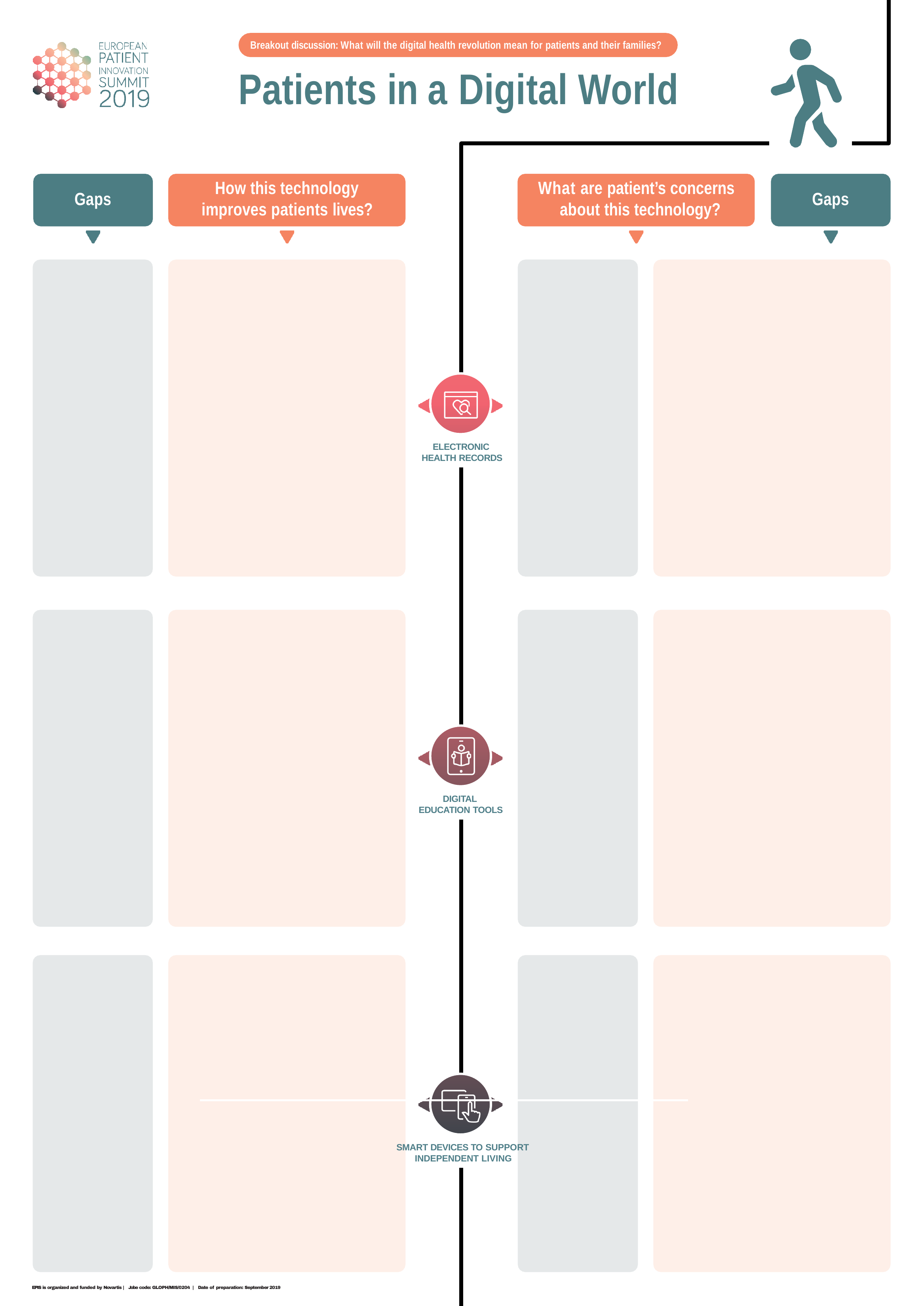

Breakout discussion: What will the digital health revolution mean for patients and their families?

# Patients in a Digital World

How this technology  improves patients lives?
What are patient’s concerns  about this technology?
Gaps
Gaps

ELECTRONIC  HEALTH RECORDS

DIGITAL  EDUCATION TOOLS

SMART DEVICES TO SUPPORT  INDEPENDENT LIVING
EPIS is organized and funded by Novartis | Jobe code: GLOPH/MIS/0204  | Date of preparation: September 2019